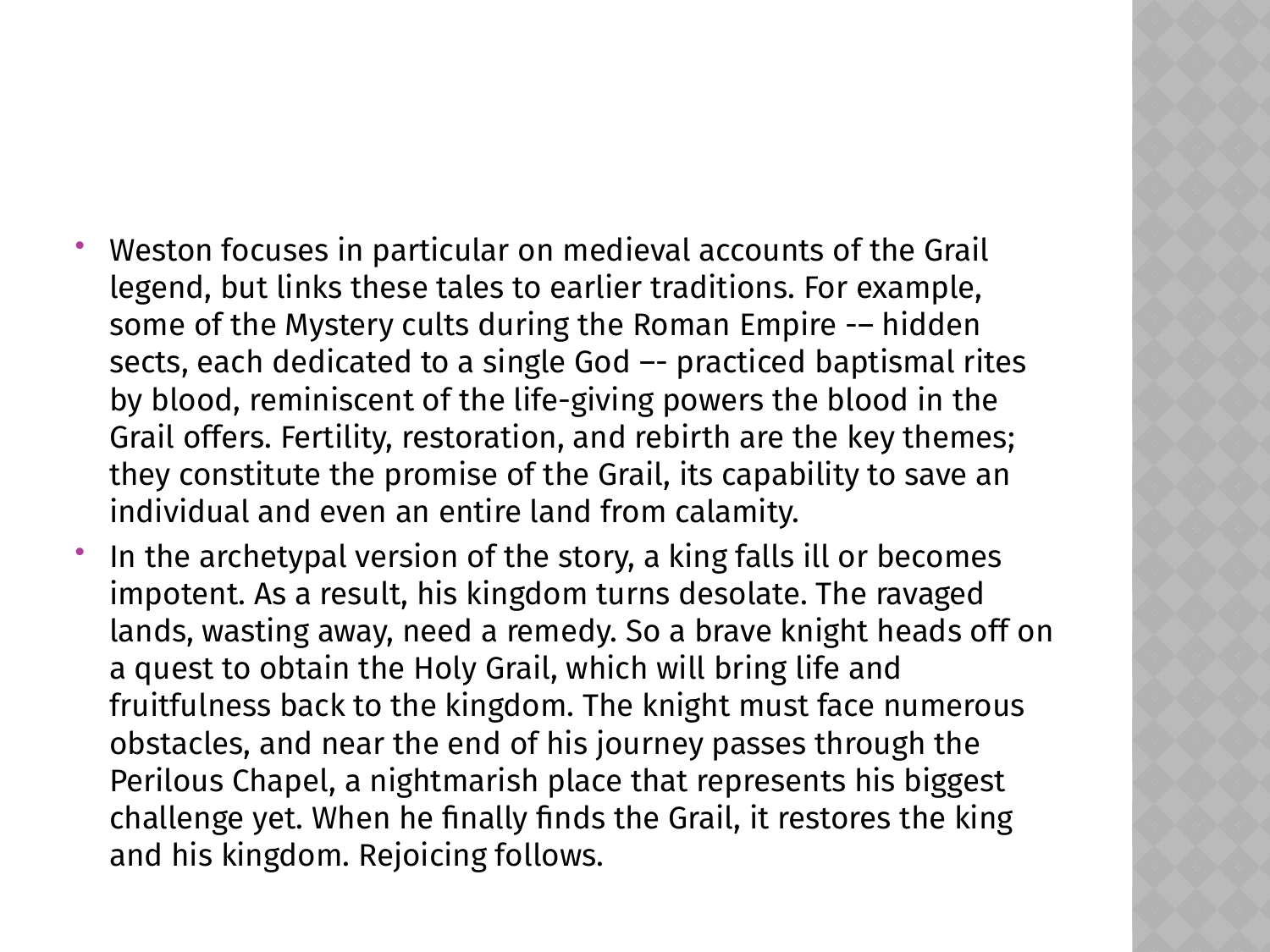

#
Weston focuses in particular on medieval accounts of the Grail legend, but links these tales to earlier traditions. For example, some of the Mystery cults during the Roman Empire -– hidden sects, each dedicated to a single God –- practiced baptismal rites by blood, reminiscent of the life-giving powers the blood in the Grail offers. Fertility, restoration, and rebirth are the key themes; they constitute the promise of the Grail, its capability to save an individual and even an entire land from calamity.
In the archetypal version of the story, a king falls ill or becomes impotent. As a result, his kingdom turns desolate. The ravaged lands, wasting away, need a remedy. So a brave knight heads off on a quest to obtain the Holy Grail, which will bring life and fruitfulness back to the kingdom. The knight must face numerous obstacles, and near the end of his journey passes through the Perilous Chapel, a nightmarish place that represents his biggest challenge yet. When he finally finds the Grail, it restores the king and his kingdom. Rejoicing follows.